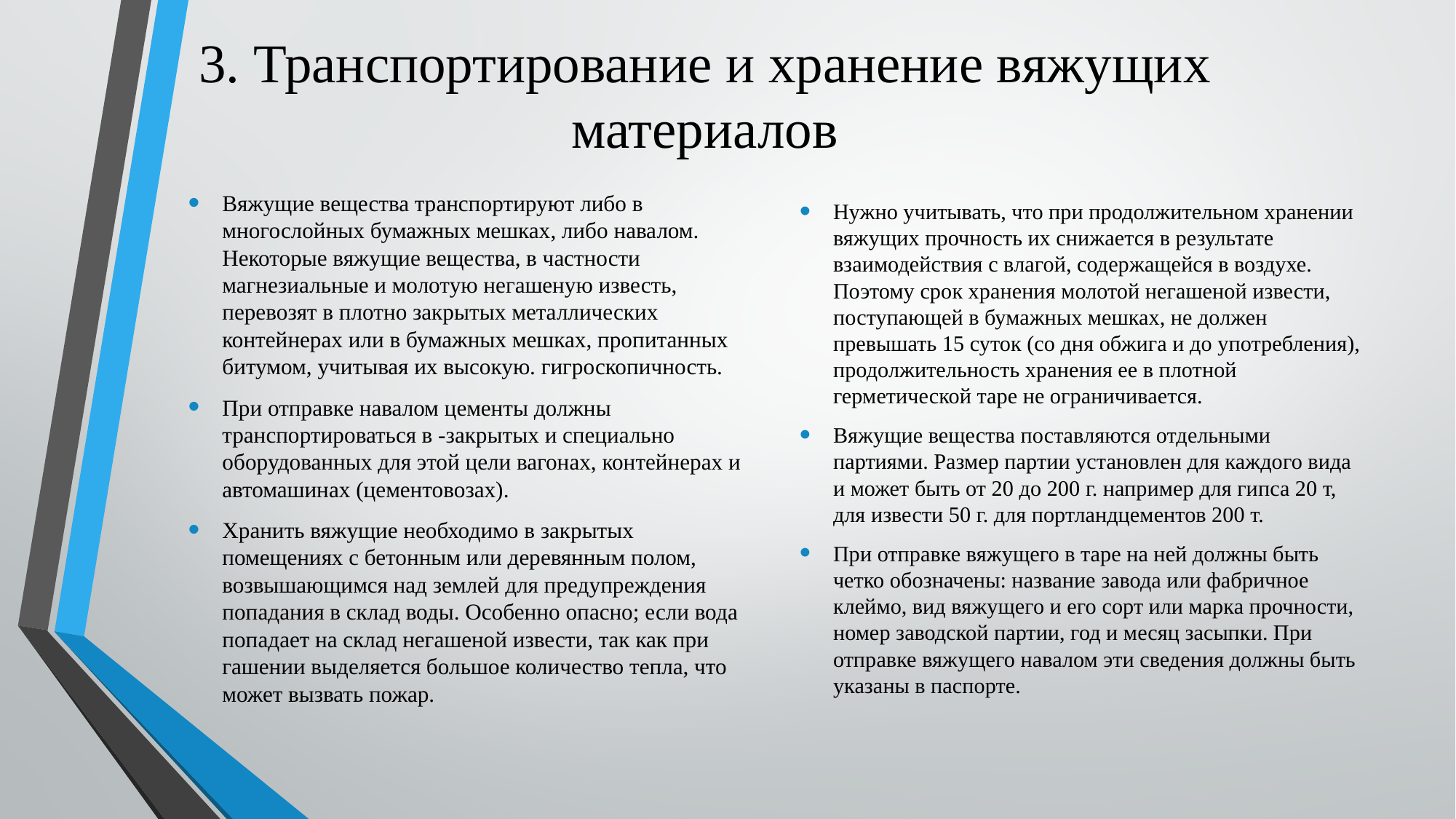

# 3. Транспортирование и хранение вяжущих материалов
Вяжущие вещества транспортируют либо в многослойных бумажных мешках, либо навалом. Некоторые вяжущие вещества, в частности магнезиальные и молотую негашеную известь, перевозят в плотно закрытых металлических контейнерах или в бумажных мешках, пропитанных битумом, учитывая их высокую. гигроскопичность.
При отправке навалом цементы должны транспортироваться в -закрытых и специально оборудованных для этой цели вагонах, контейнерах и автомашинах (цементовозах).
Хранить вяжущие необходимо в закрытых помещениях с бетонным или деревянным полом, возвышающимся над землей для предупреждения попадания в склад воды. Особенно опасно; если вода попадает на склад негашеной извести, так как при гашении выделяется большое количество тепла, что может вызвать пожар.
Нужно учитывать, что при продолжительном хранении вяжущих прочность их снижается в результате взаимодействия с влагой, содержащейся в воздухе. Поэтому срок хранения молотой негашеной извести, поступающей в бумажных мешках, не должен превышать 15 суток (со дня обжига и до употребления), продолжительность хранения ее в плотной герметической таре не ограничивается.
Вяжущие вещества поставляются отдельными партиями. Размер партии установлен для каждого вида и может быть от 20 до 200 г. например для гипса 20 т, для извести 50 г. для портландцементов 200 т.
При отправке вяжущего в таре на ней должны быть четко обозначены: название завода или фабричное клеймо, вид вяжущего и его сорт или марка прочности, номер заводской партии, год и месяц засыпки. При отправке вяжущего навалом эти сведения должны быть указаны в паспорте.